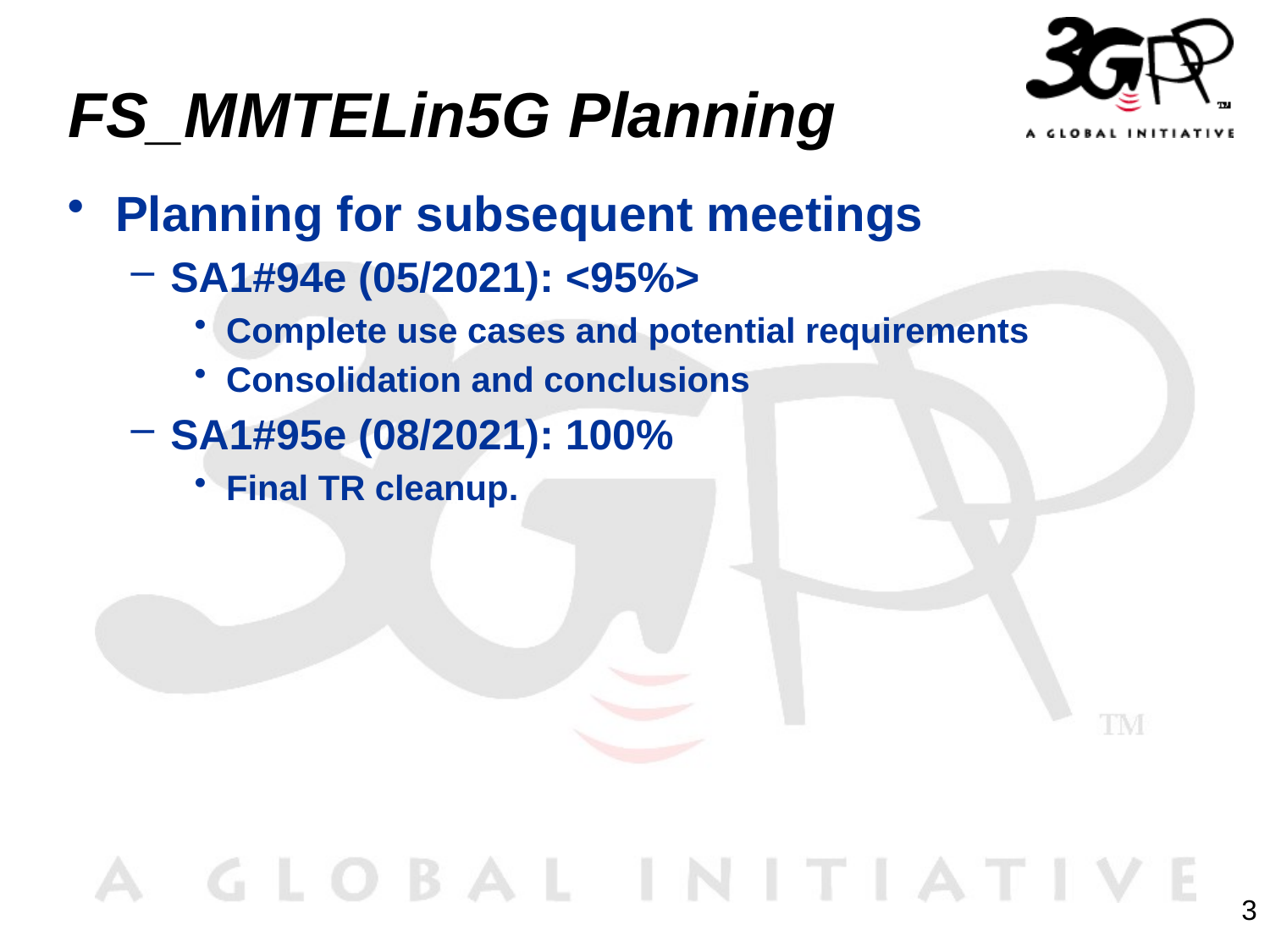

# FS_MMTELin5G Planning
Planning for subsequent meetings
SA1#94e (05/2021): <95%>
Complete use cases and potential requirements
Consolidation and conclusions
SA1#95e (08/2021): 100%
Final TR cleanup.

3